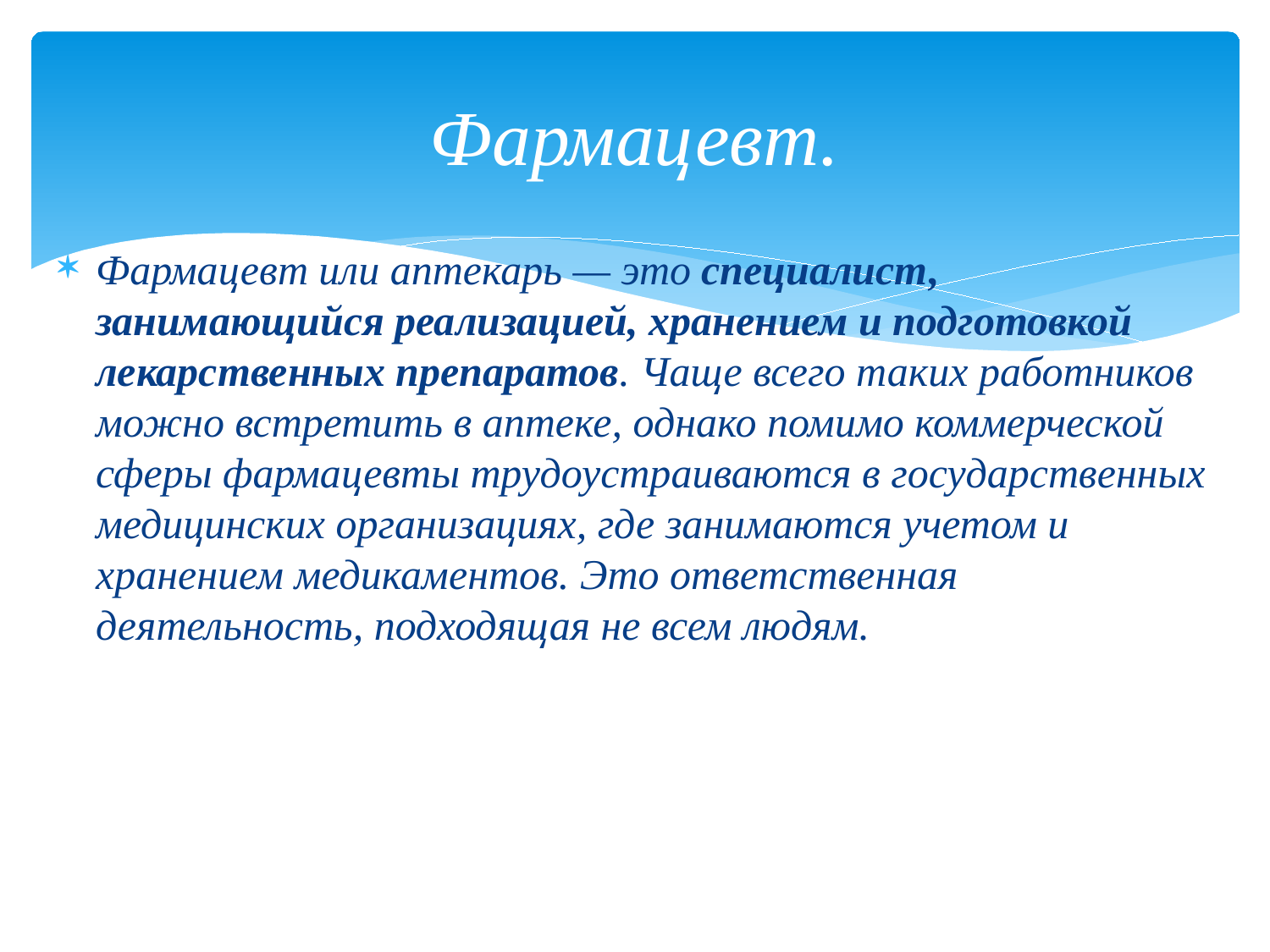

# Фармацевт.
Фармацевт или аптекарь — это специалист, занимающийся реализацией, хранением и подготовкой лекарственных препаратов. Чаще всего таких работников можно встретить в аптеке, однако помимо коммерческой сферы фармацевты трудоустраиваются в государственных медицинских организациях, где занимаются учетом и хранением медикаментов. Это ответственная деятельность, подходящая не всем людям.